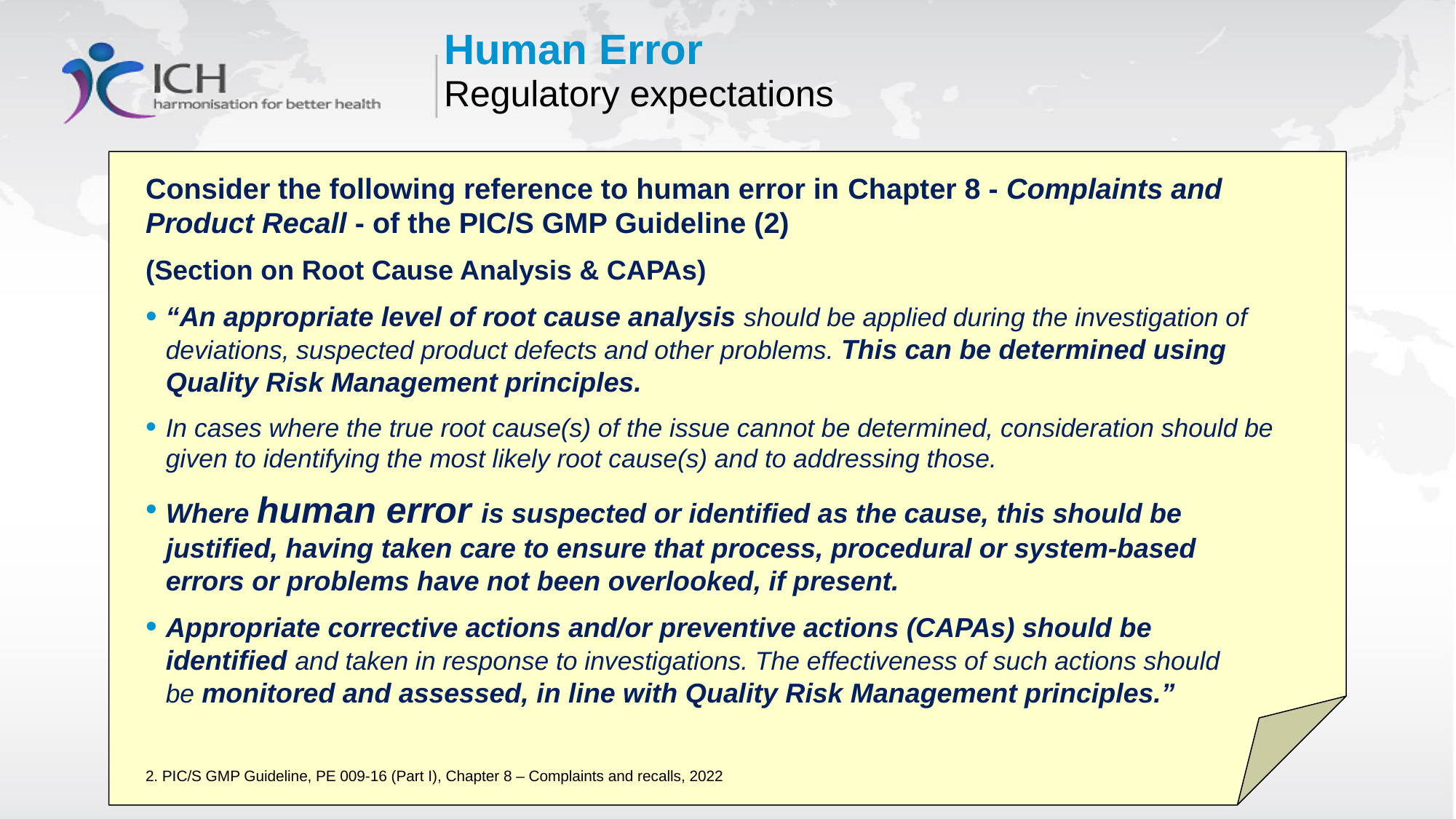

Human Error
Regulatory expectations

Consider the following reference to human error in Chapter 8 - Complaints and Product Recall - of the PIC/S GMP Guideline (2)
(Section on Root Cause Analysis & CAPAs)
“An appropriate level of root cause analysis should be applied during the investigation of deviations, suspected product defects and other problems. This can be determined using Quality Risk Management principles.
In cases where the true root cause(s) of the issue cannot be determined, consideration should be given to identifying the most likely root cause(s) and to addressing those.
Where human error is suspected or identified as the cause, this should be justified, having taken care to ensure that process, procedural or system-based errors or problems have not been overlooked, if present.
Appropriate corrective actions and/or preventive actions (CAPAs) should be identified and taken in response to investigations. The effectiveness of such actions should     be monitored and assessed, in line with Quality Risk Management principles.”

2. PIC/S GMP Guideline, PE 009-16 (Part I), Chapter 8 – Complaints and recalls, 2022